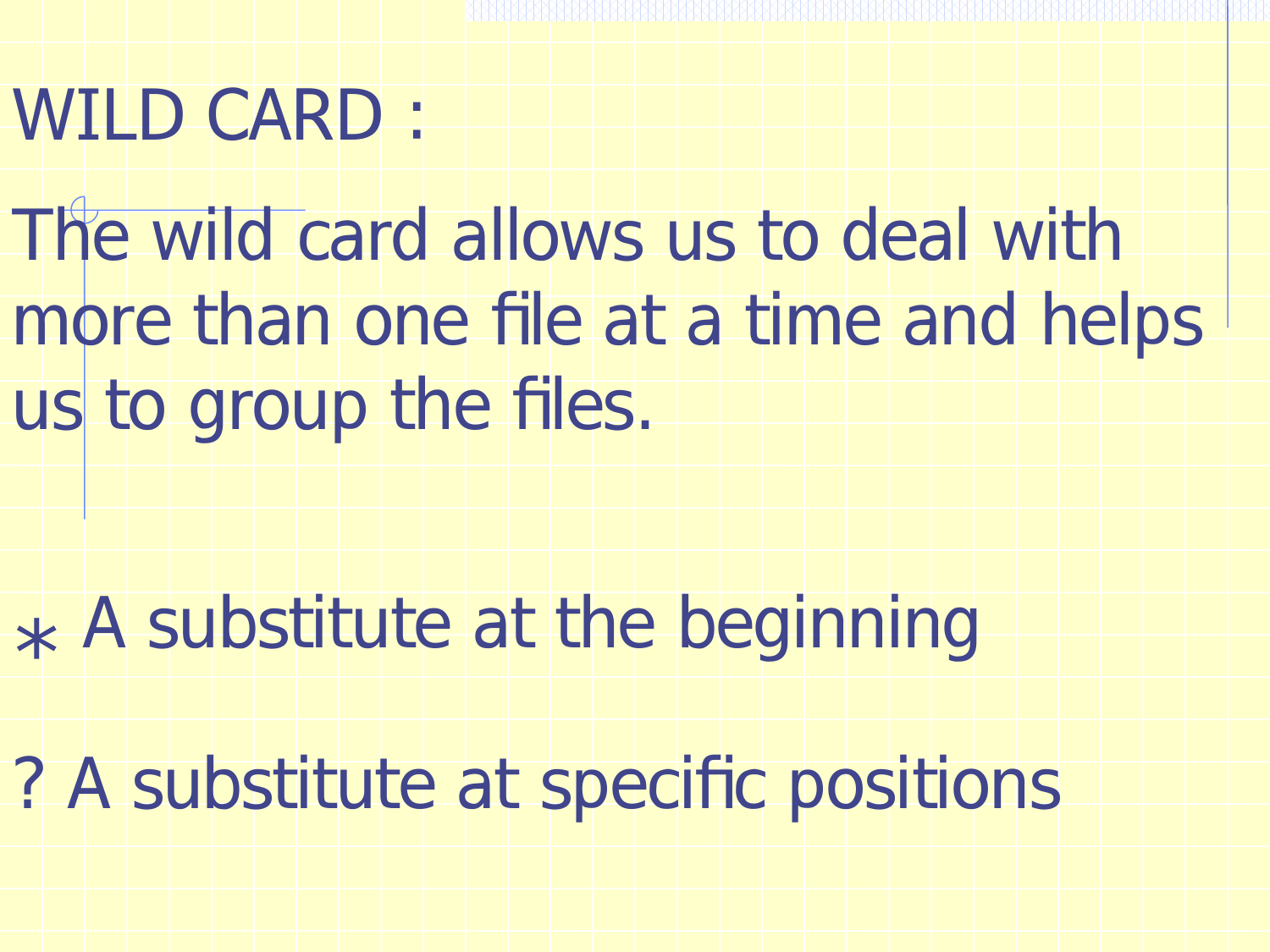

WILD CARD :
The wild card allows us to deal with more than one file at a time and helps us to group the files.
* A substitute at the beginning
? A substitute at specific positions